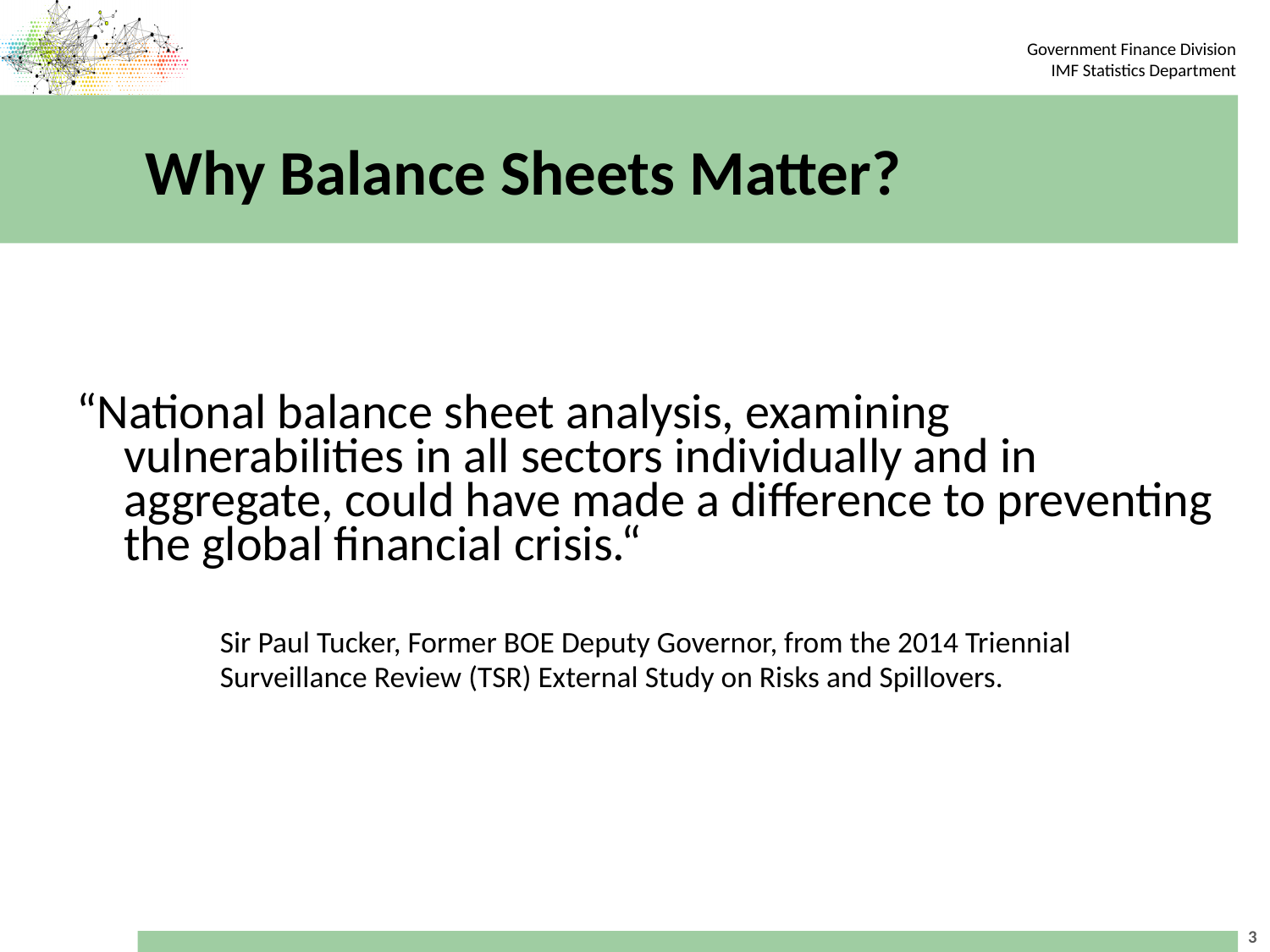

# Why Balance Sheets Matter?

“National balance sheet analysis, examining vulnerabilities in all sectors individually and in aggregate, could have made a difference to preventing the global financial crisis.“

Sir Paul Tucker, Former BOE Deputy Governor, from the 2014 Triennial Surveillance Review (TSR) External Study on Risks and Spillovers.
3